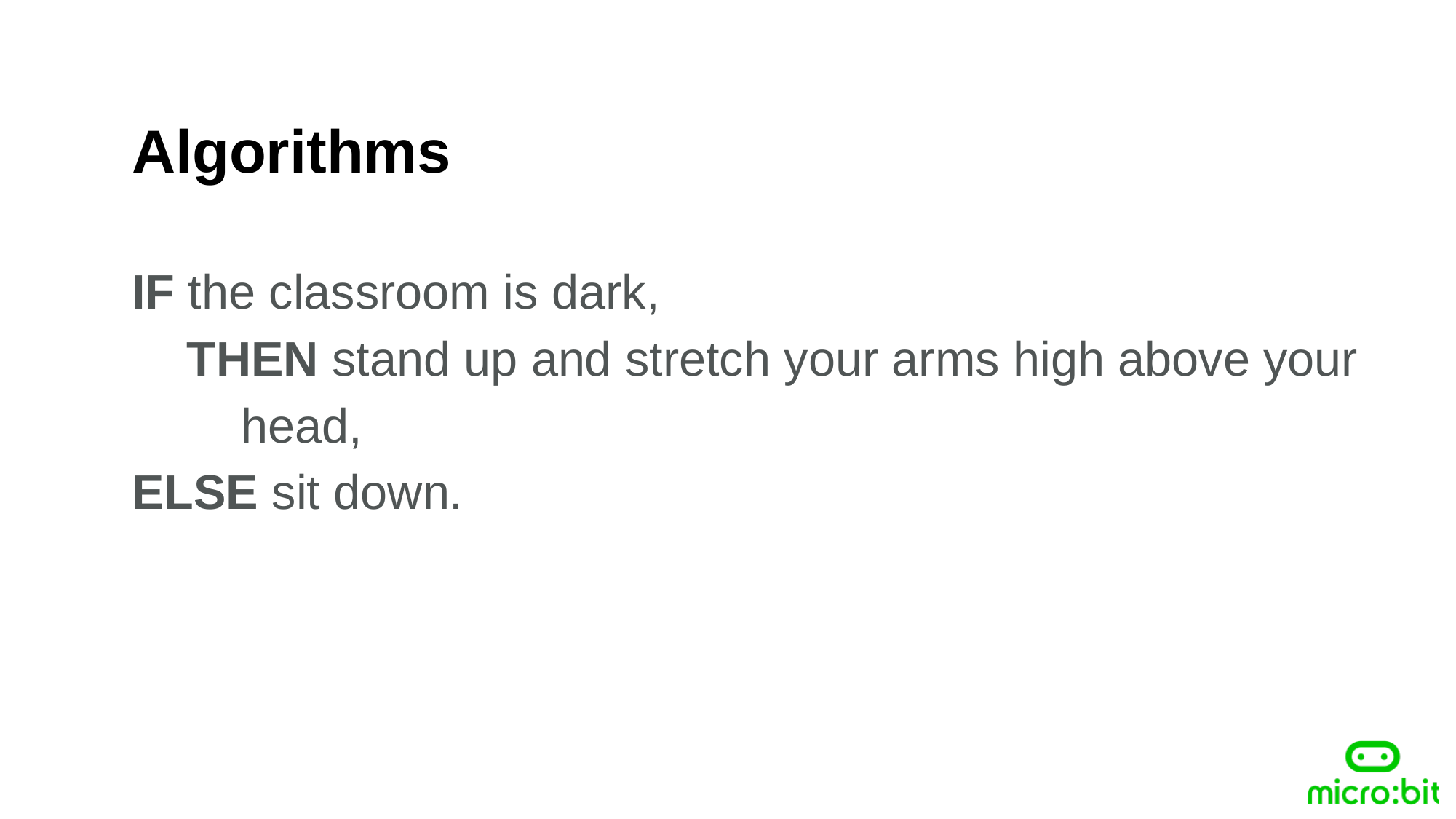

Algorithms

IF the classroom is dark,
THEN stand up and stretch your arms high above your 	head,
ELSE sit down.